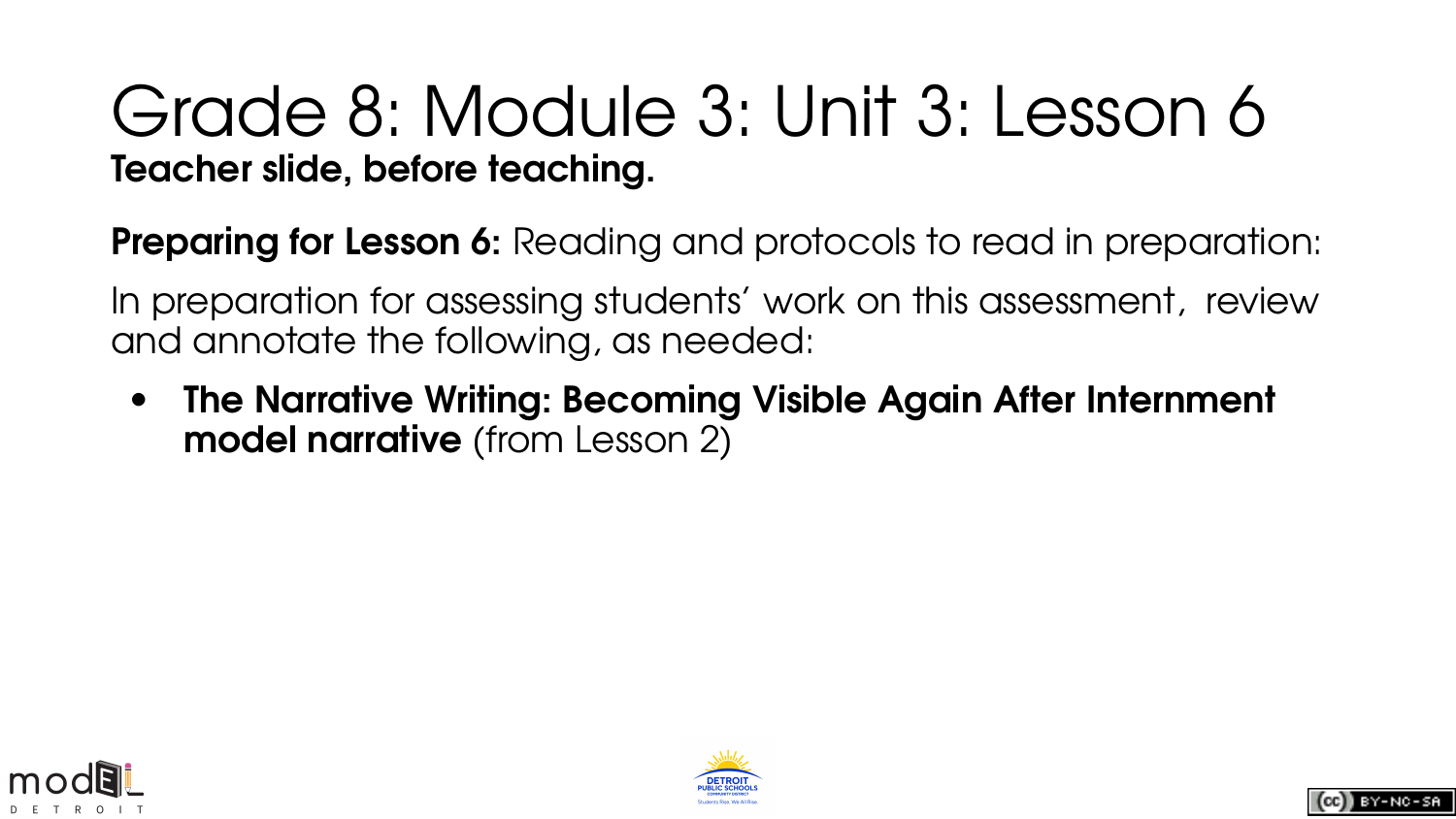

# Grade 8: Module 3: Unit 3: Lesson 6
Teacher slide, before teaching.

Preparing for Lesson 6: Reading and protocols to read in preparation:
In preparation for assessing students’ work on this assessment,  review and annotate the following, as needed:
The Narrative Writing: Becoming Visible Again After Internment model narrative (from Lesson 2)